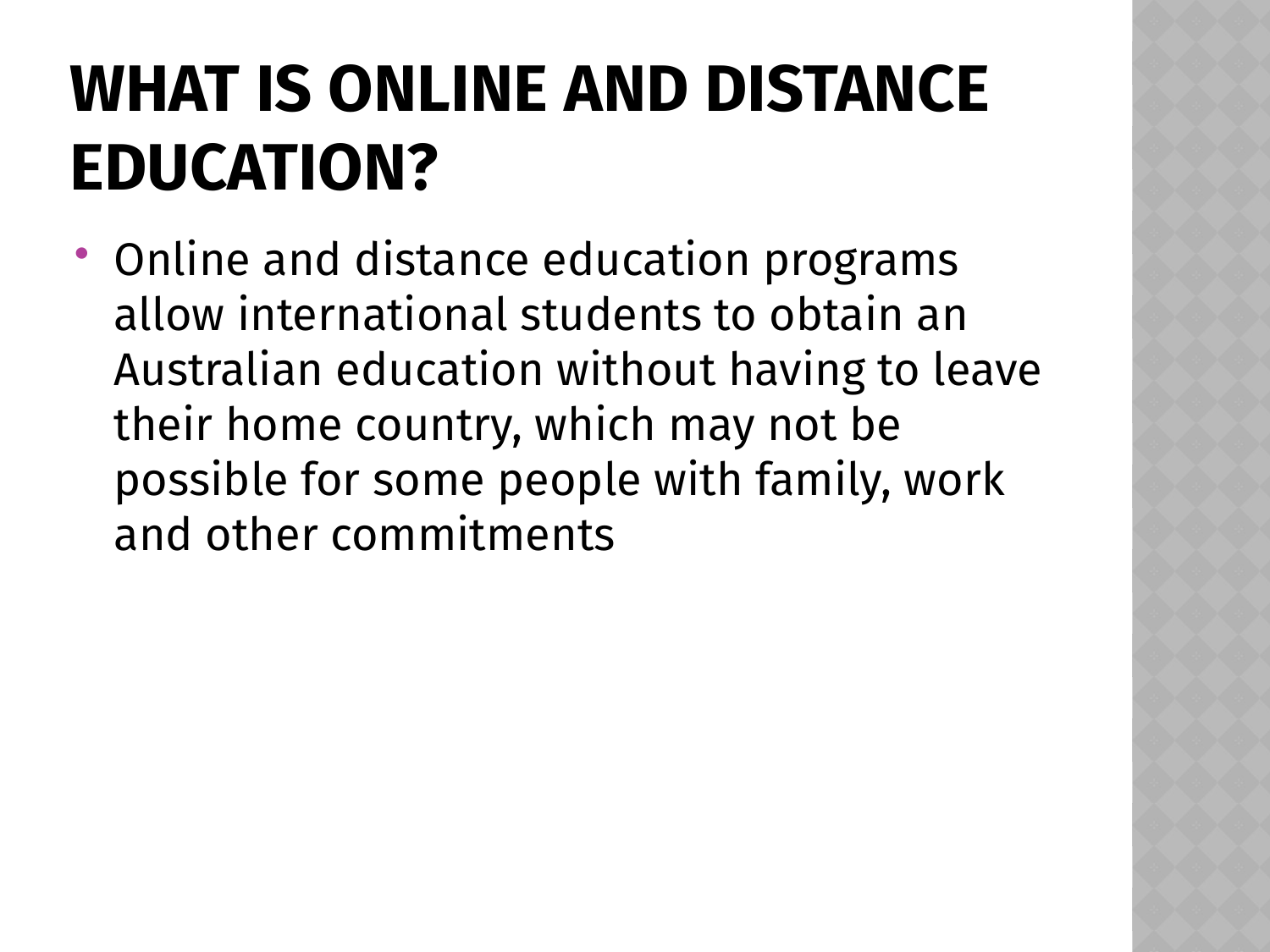

# What is online and distance education?
Online and distance education programs allow international students to obtain an Australian education without having to leave their home country, which may not be possible for some people with family, work and other commitments